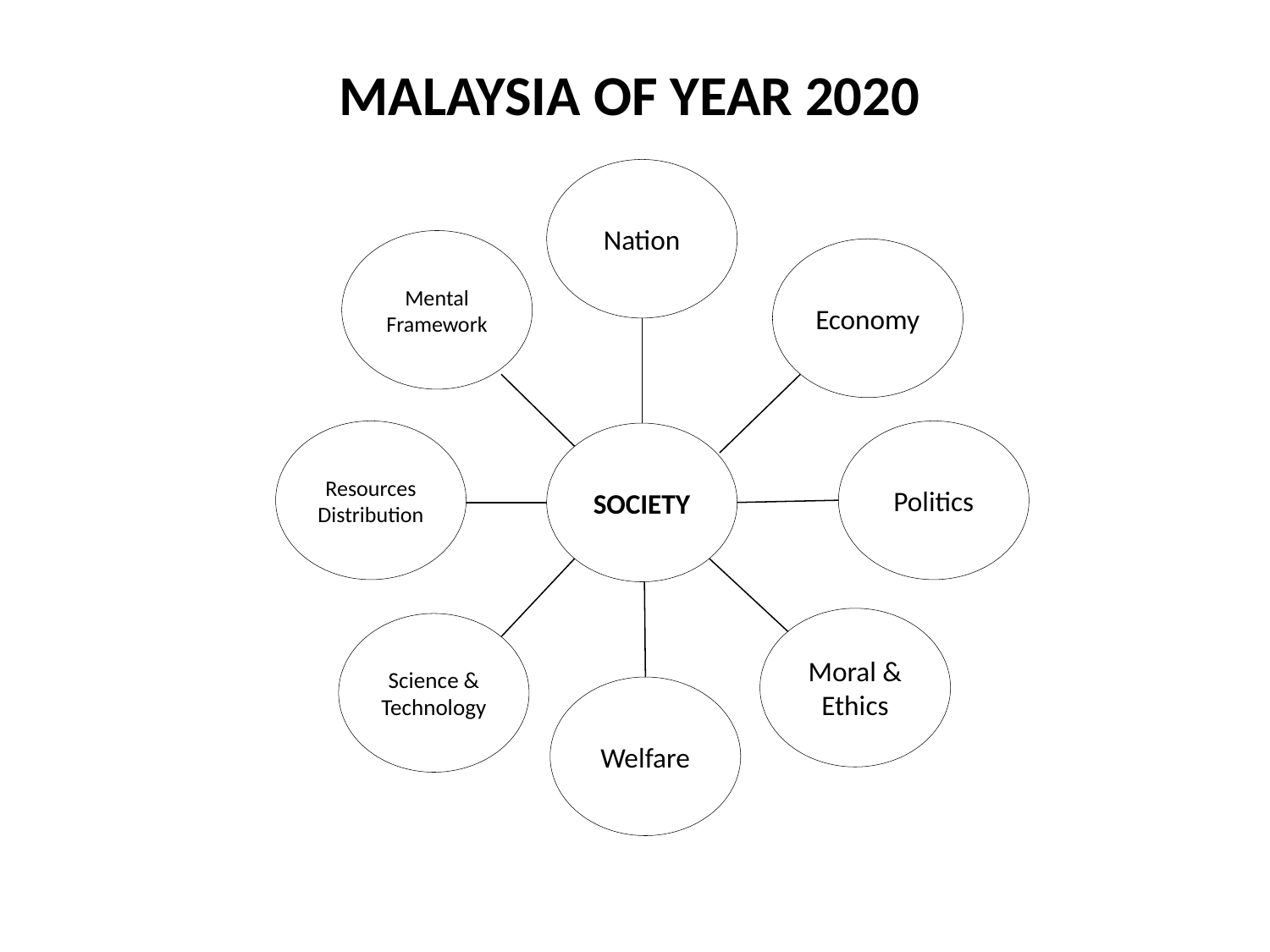

MALAYSIA OF YEAR 2020
Nation
Mental Framework
Economy
Resources Distribution
Politics
SOCIETY
Moral & Ethics
Science & Technology
Welfare